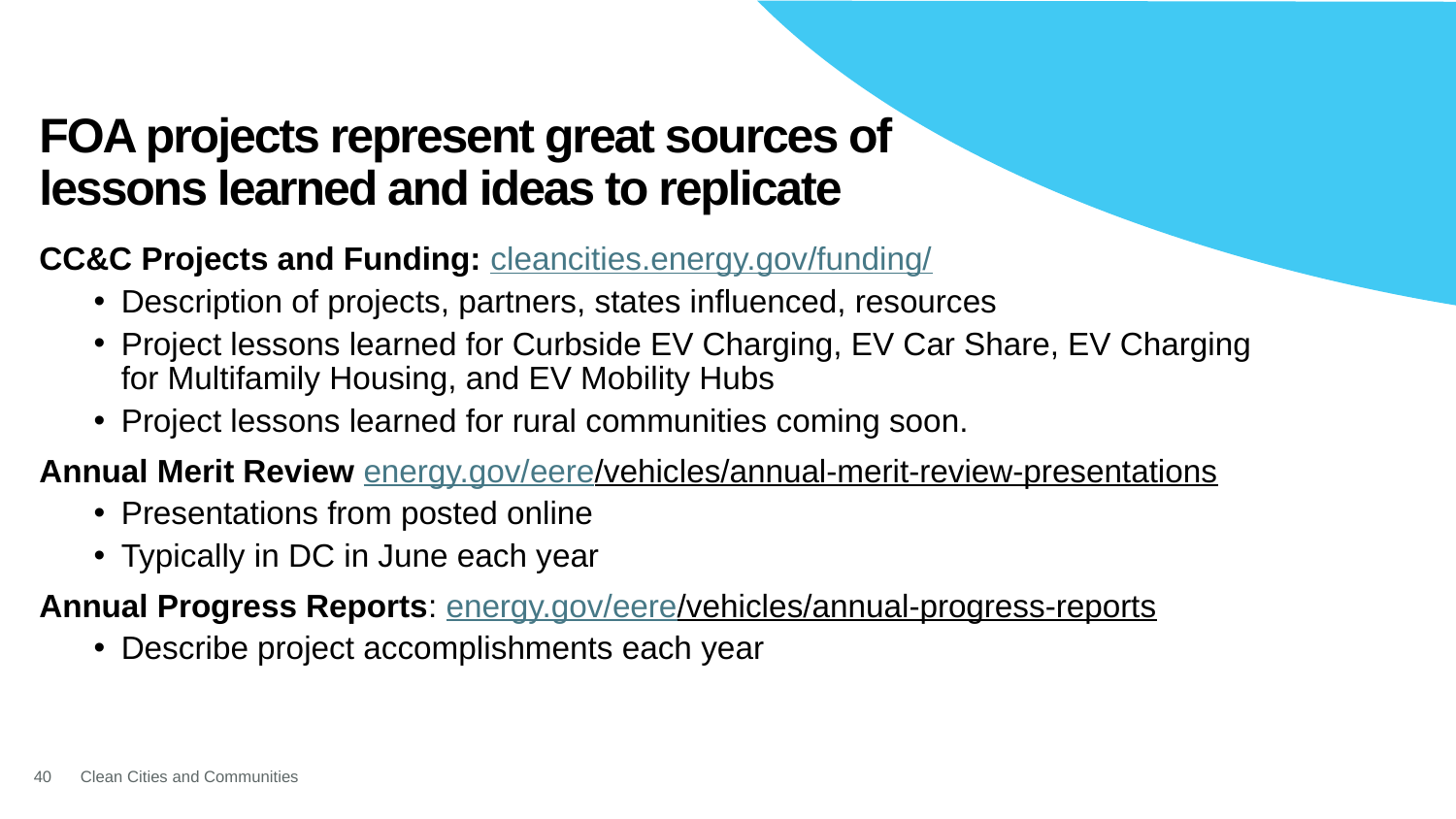

# FOA projects represent great sources of lessons learned and ideas to replicate
CC&C Projects and Funding: cleancities.energy.gov/funding/
Description of projects, partners, states influenced, resources
Project lessons learned for Curbside EV Charging, EV Car Share, EV Charging for Multifamily Housing, and EV Mobility Hubs
Project lessons learned for rural communities coming soon.
Annual Merit Review energy.gov/eere/vehicles/annual-merit-review-presentations
Presentations from posted online
Typically in DC in June each year
Annual Progress Reports: energy.gov/eere/vehicles/annual-progress-reports
Describe project accomplishments each year

40
Clean Cities and Communities